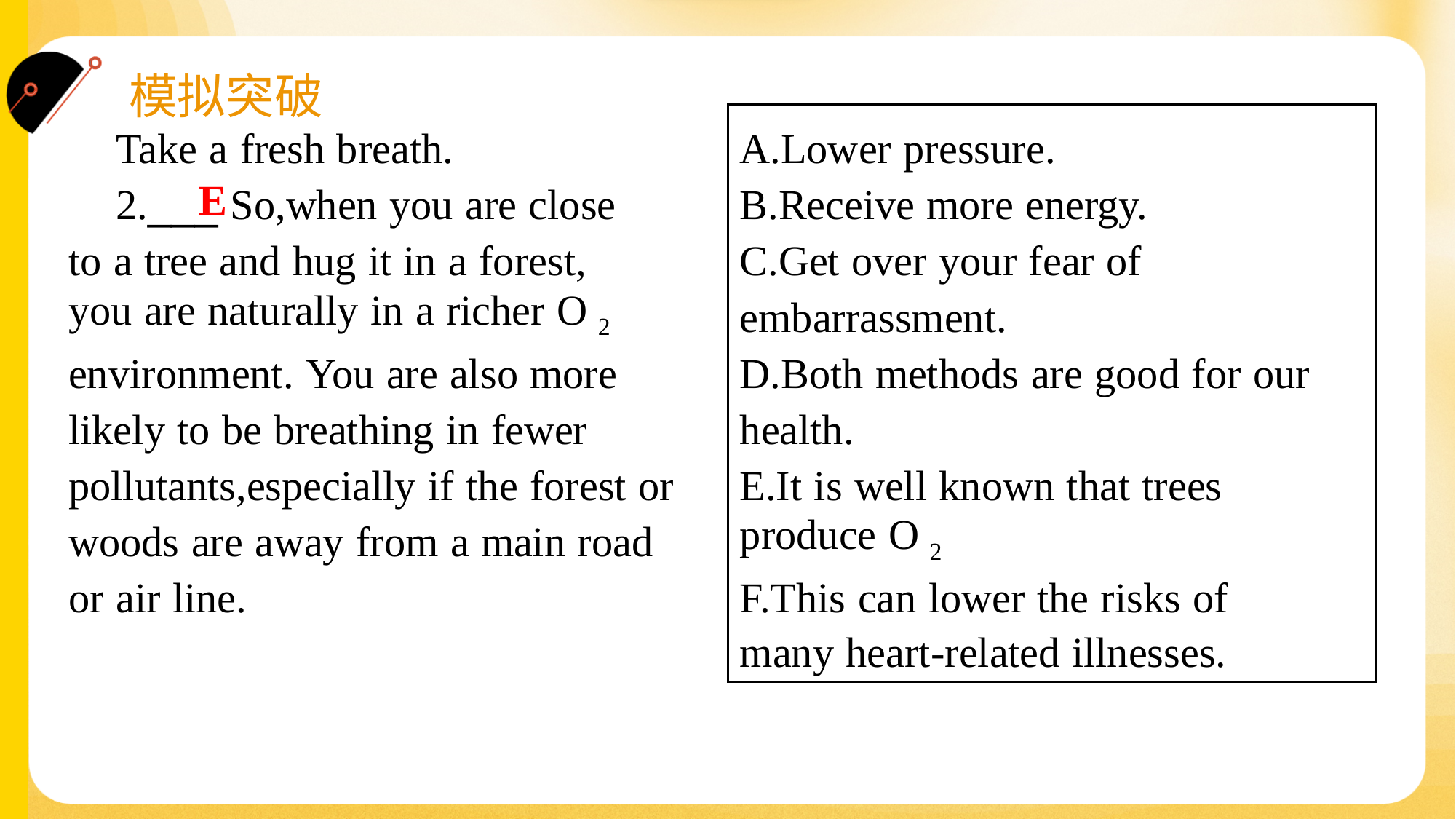

A.Lower pressure.
B.Receive more energy.
C.Get over your fear of
embarrassment.
D.Both methods are good for our
health.
E.It is well known that trees
produce O 2 .
F.This can lower the risks of
many heart-related illnesses.
    Take a fresh breath.
    2.___ So,when you are close
to a tree and hug it in a forest,
you are naturally in a richer O 2
environment. You are also more
likely to be breathing in fewer
pollutants,especially if the forest or
woods are away from a main road
or air line.

E